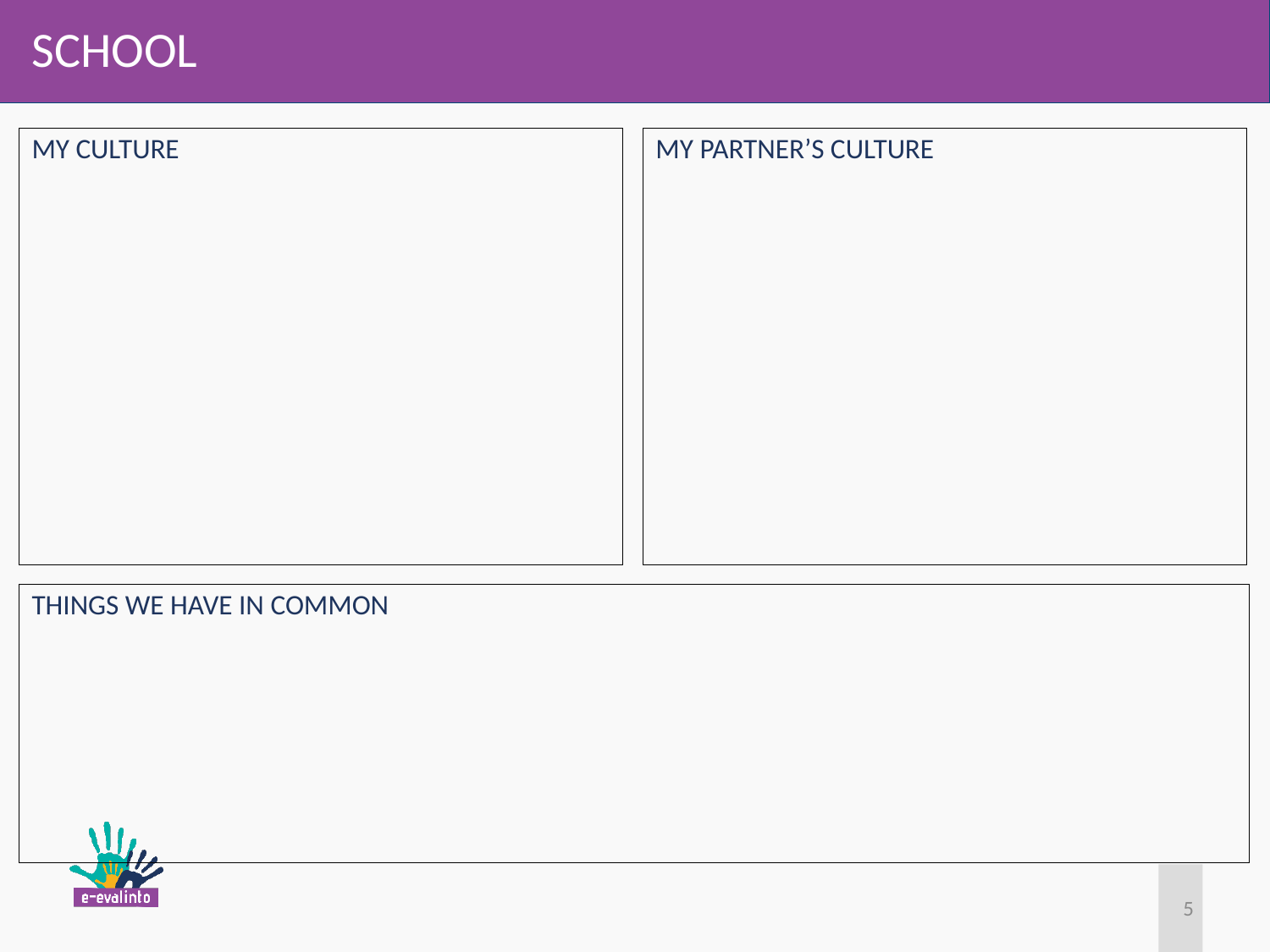

# SCHOOL
MY CULTURE
MY PARTNER’S CULTURE
THINGS WE HAVE IN COMMON
5